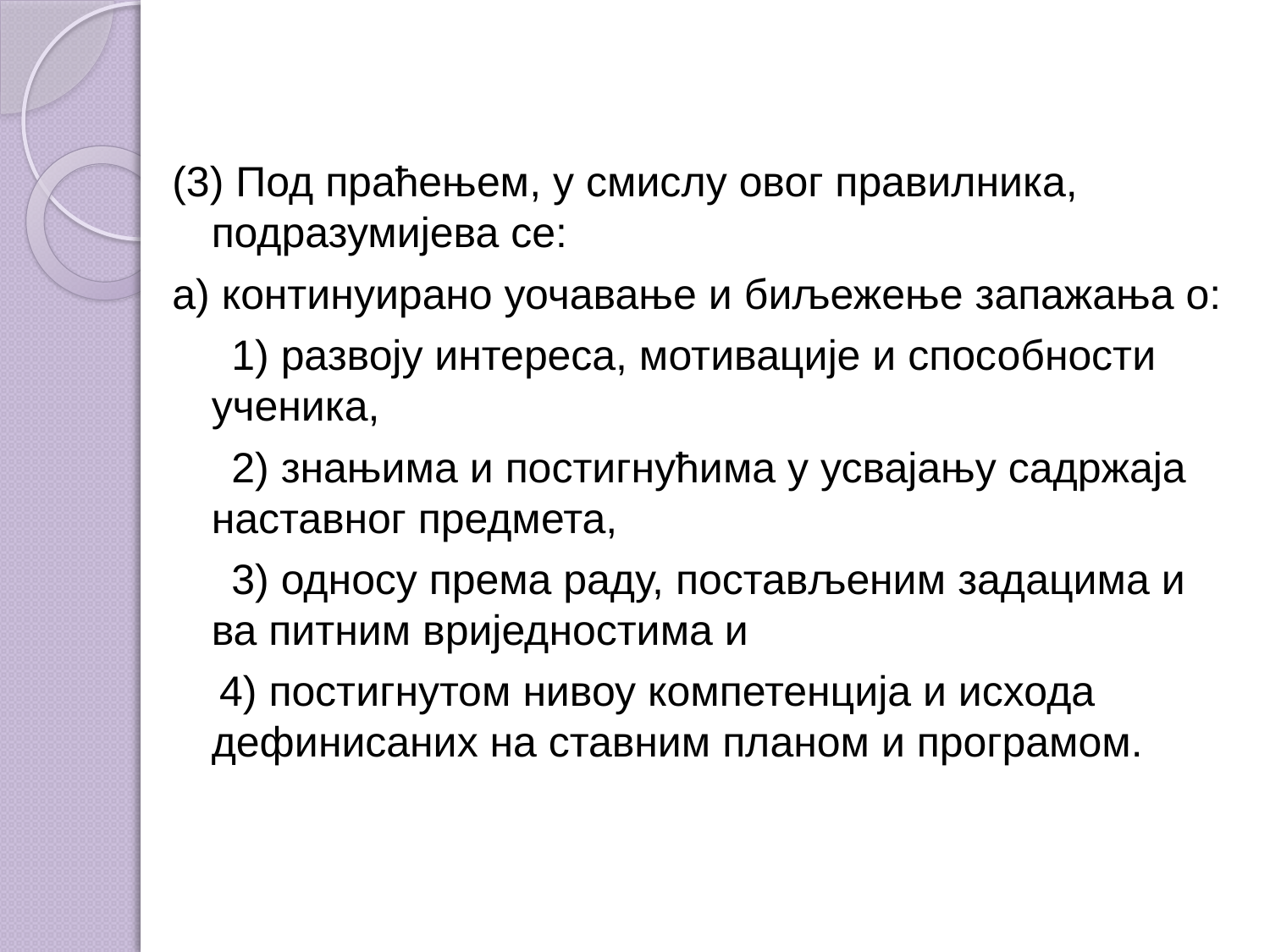

(3) Под праћењем, у смислу овог правилника, подразумијева се:
а) континуирано уочавање и биљежење запажања о:
     1) развоју интереса, мотивације и способности ученика,
     2) знањима и постигнућима у усвајању садржаја наставног предмета,
     3) односу према раду, постављеним задацима и ва питним вриједностима и
    4) постигнутом нивоу компетенција и исхода дефинисаних на ставним плaном и програмом.